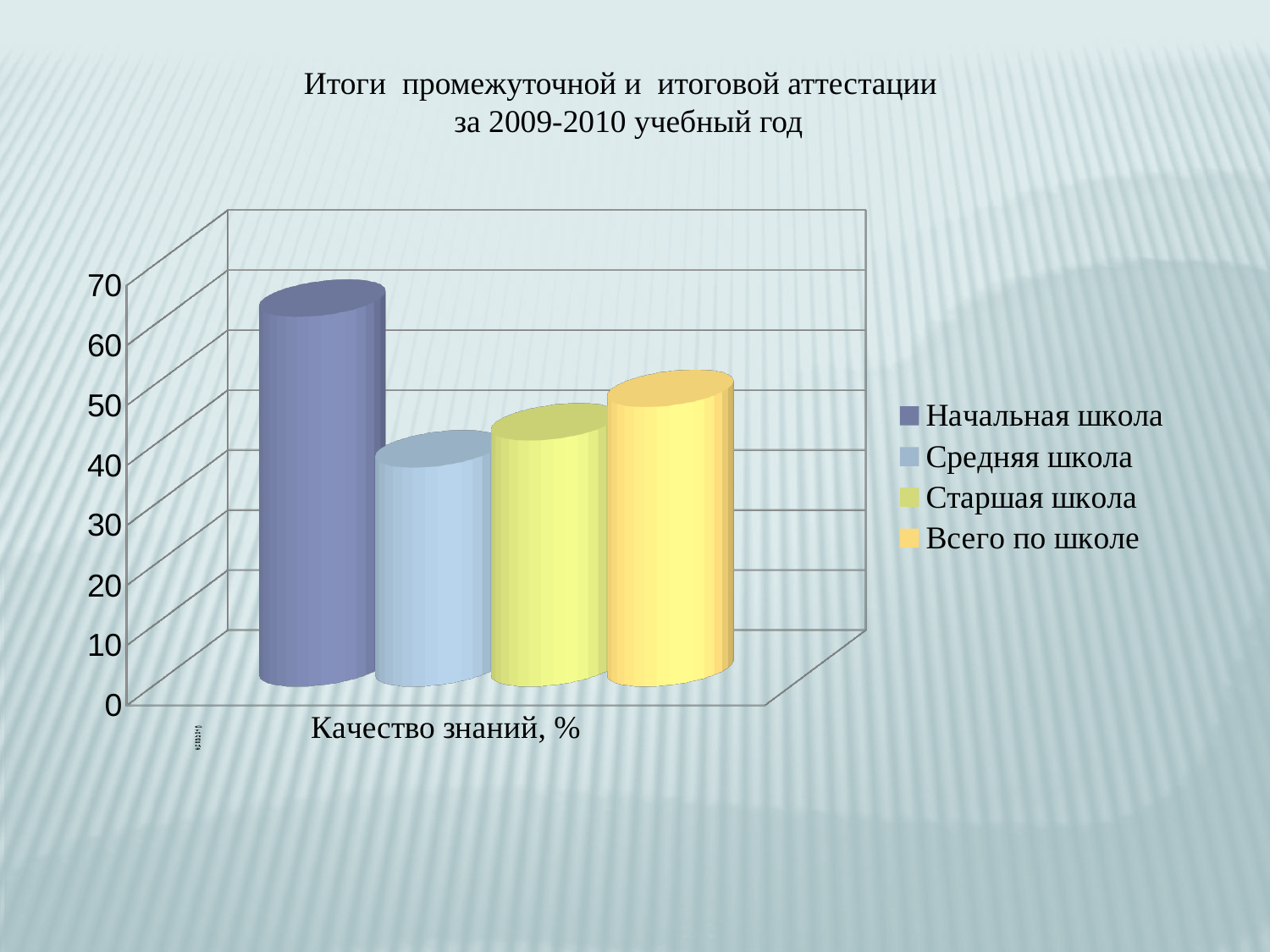

Итоги  промежуточной и  итоговой аттестации
за 2009-2010 учебный год

[unsupported chart]

### Chart

| Category | Столбец1 | Столбец2 |
|---|---|---|
| Категория 1 | None | None |
| Категория 2 | None | None |
| Категория 3 | None | None |
| Категория 4 | None | None |

### Chart

| Category |
|---|